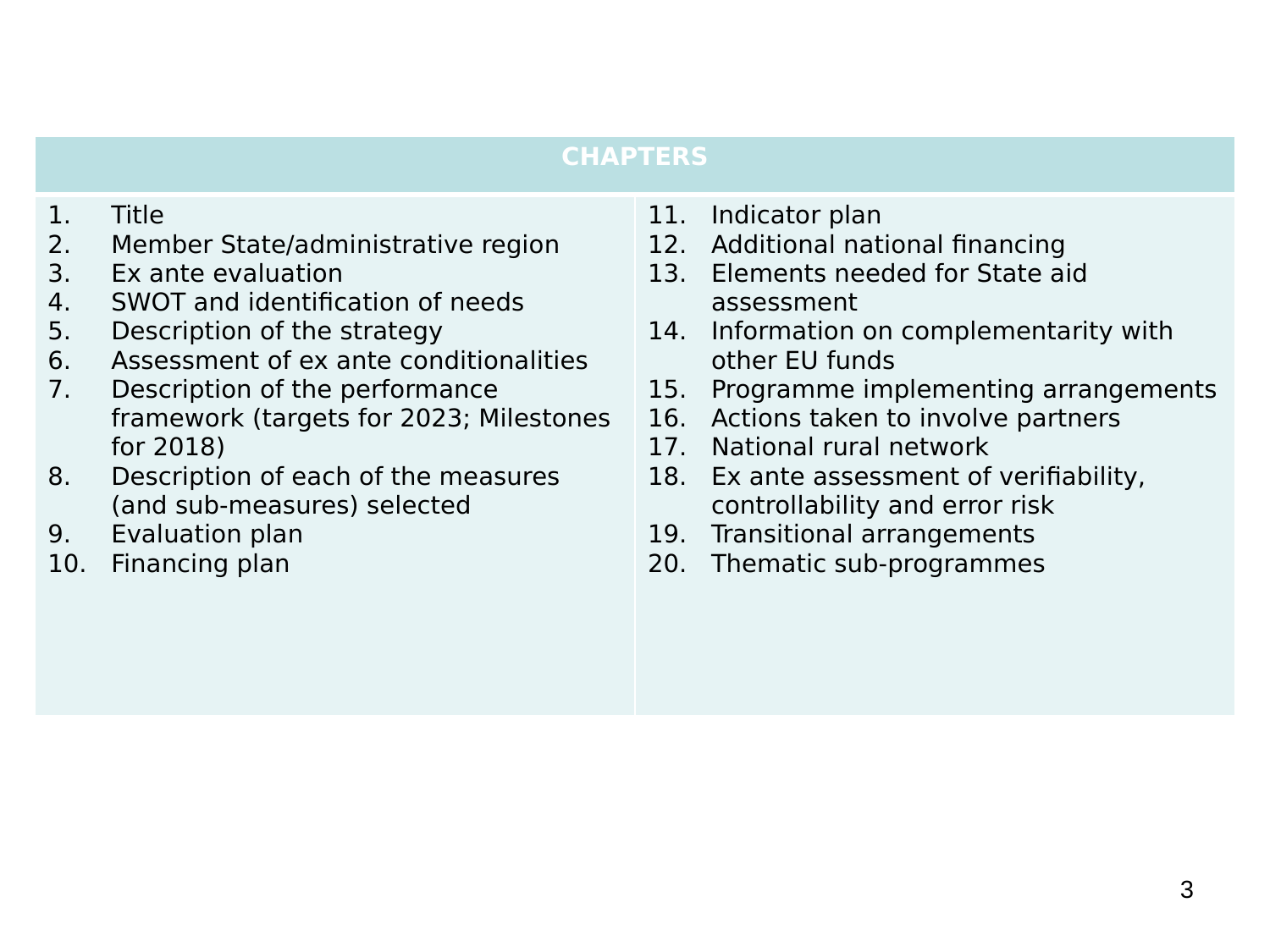

| CHAPTERS |  |
| --- | --- |
| Title Member State/administrative region Ex ante evaluation SWOT and identification of needs Description of the strategy Assessment of ex ante conditionalities Description of the performance framework (targets for 2023; Milestones for 2018) Description of each of the measures (and sub-measures) selected Evaluation plan Financing plan | Indicator plan Additional national financing Elements needed for State aid assessment Information on complementarity with other EU funds Programme implementing arrangements Actions taken to involve partners National rural network Ex ante assessment of verifiability, controllability and error risk Transitional arrangements Thematic sub-programmes |
3